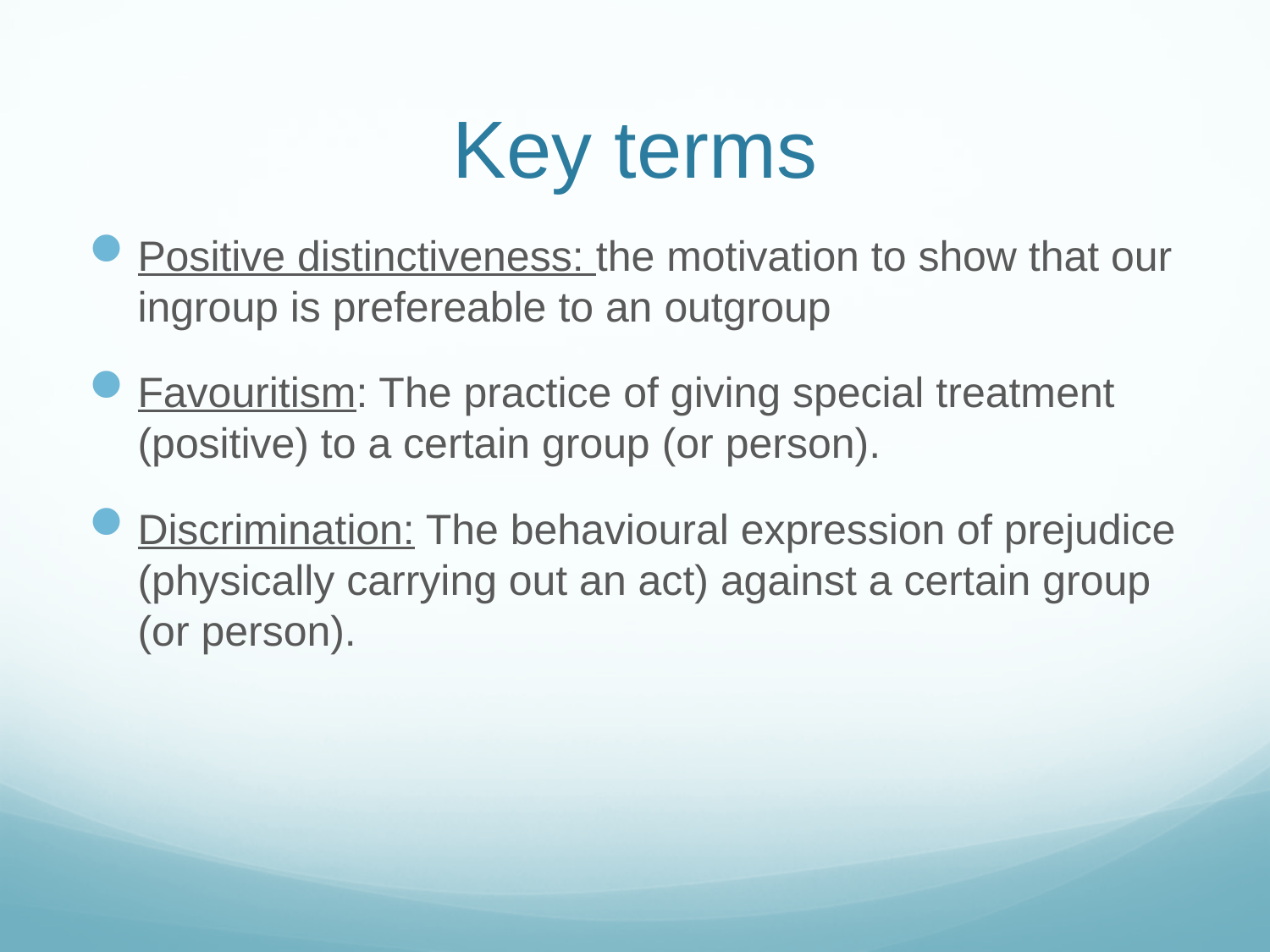

# Key terms
Positive distinctiveness: the motivation to show that our ingroup is prefereable to an outgroup
Favouritism: The practice of giving special treatment (positive) to a certain group (or person).
Discrimination: The behavioural expression of prejudice (physically carrying out an act) against a certain group (or person).